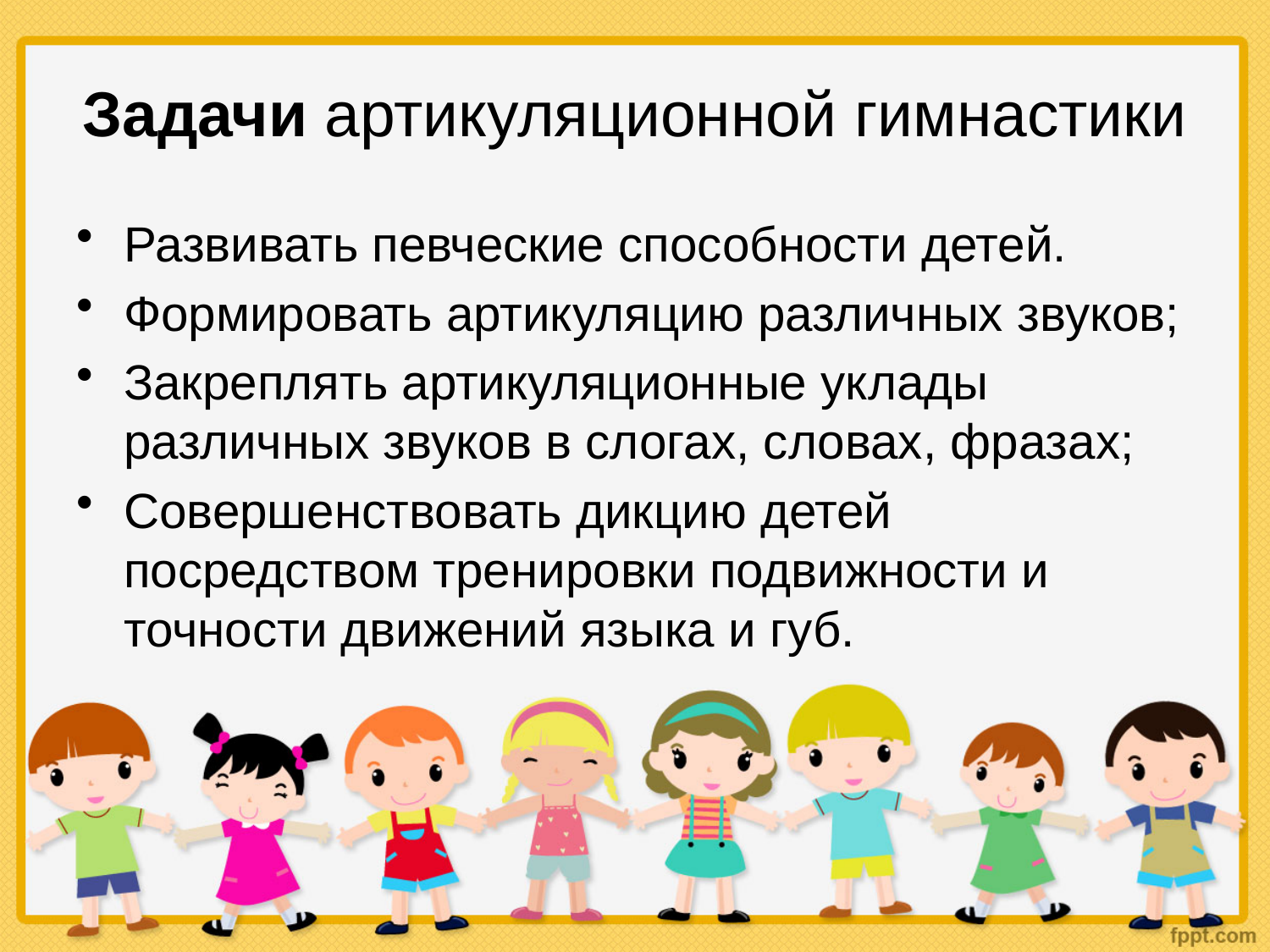

# Задачи артикуляционной гимнастики
Развивать певческие способности детей.
Формировать артикуляцию различных звуков;
Закреплять артикуляционные уклады различных звуков в слогах, словах, фразах;
Совершенствовать дикцию детей посредством тренировки подвижности и точности движений языка и губ.

Prezentacii.com